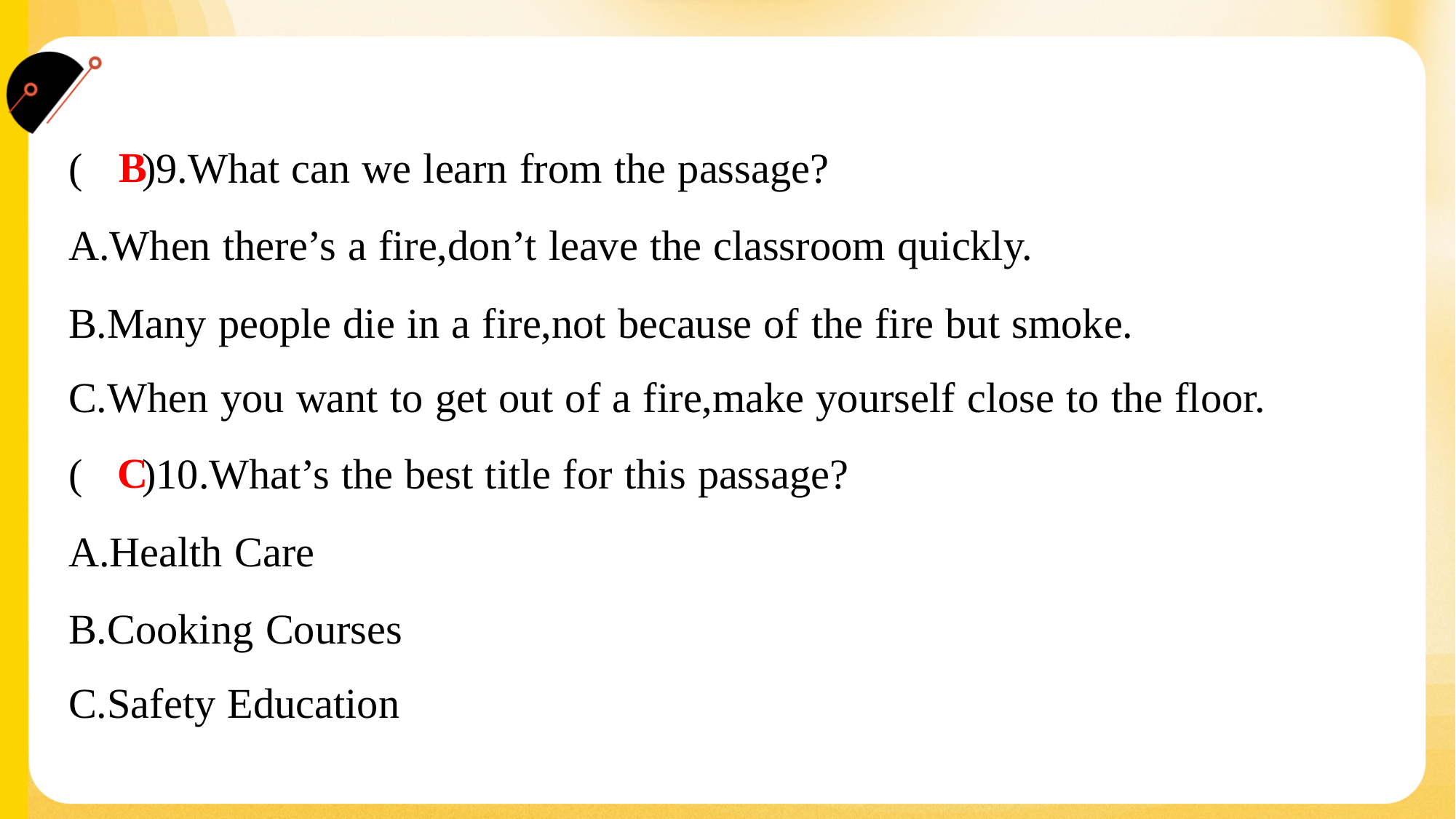

B
(     )9.What can we learn from the passage?
A.When there’s a fire,don’t leave the classroom quickly.
B.Many people die in a fire,not because of the fire but smoke.
C.When you want to get out of a fire,make yourself close to the floor.
C
(     )10.What’s the best title for this passage?
A.Health Care
B.Cooking Courses
C.Safety Education